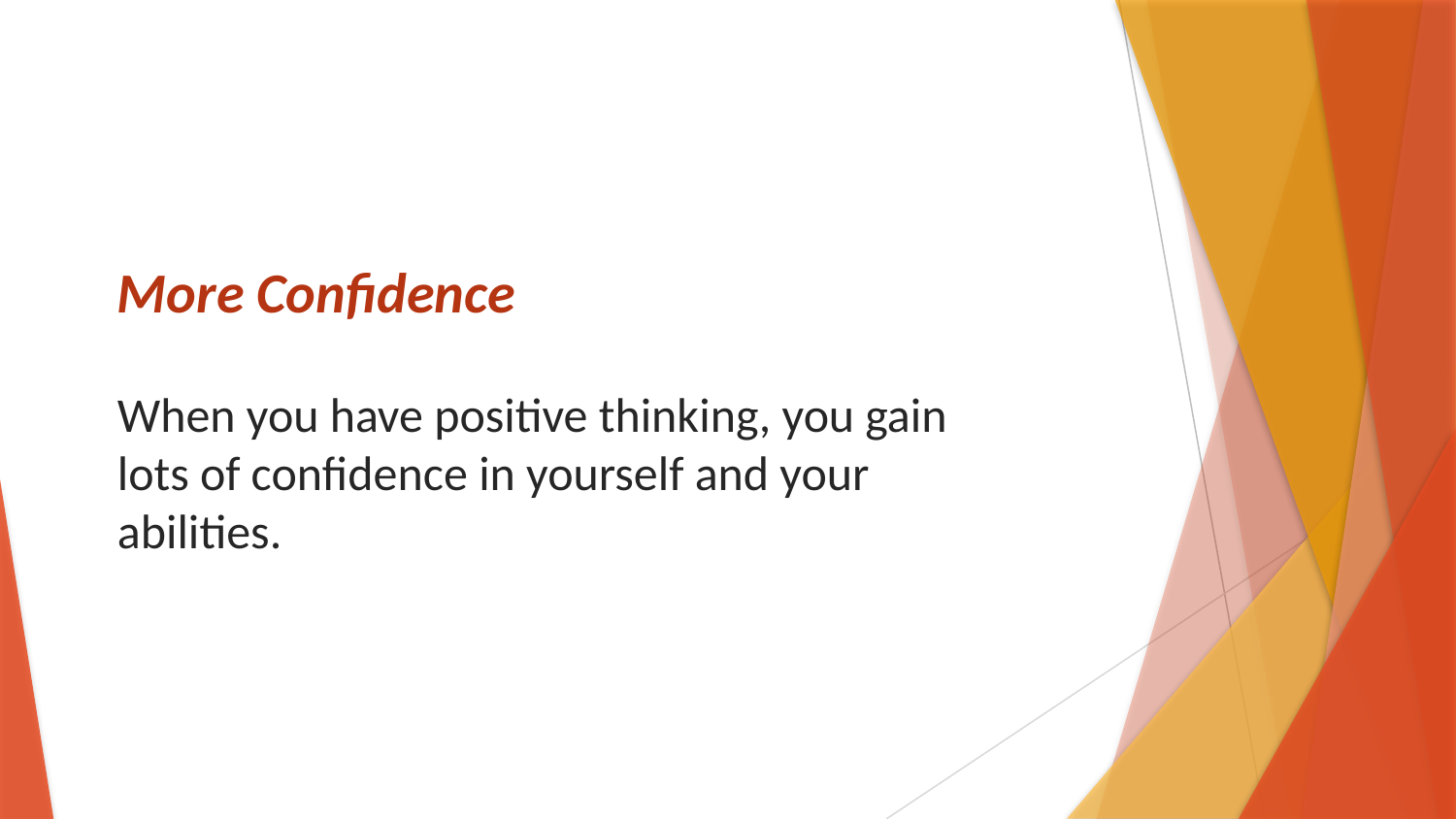

# More Confidence
When you have positive thinking, you gain lots of confidence in yourself and your abilities.